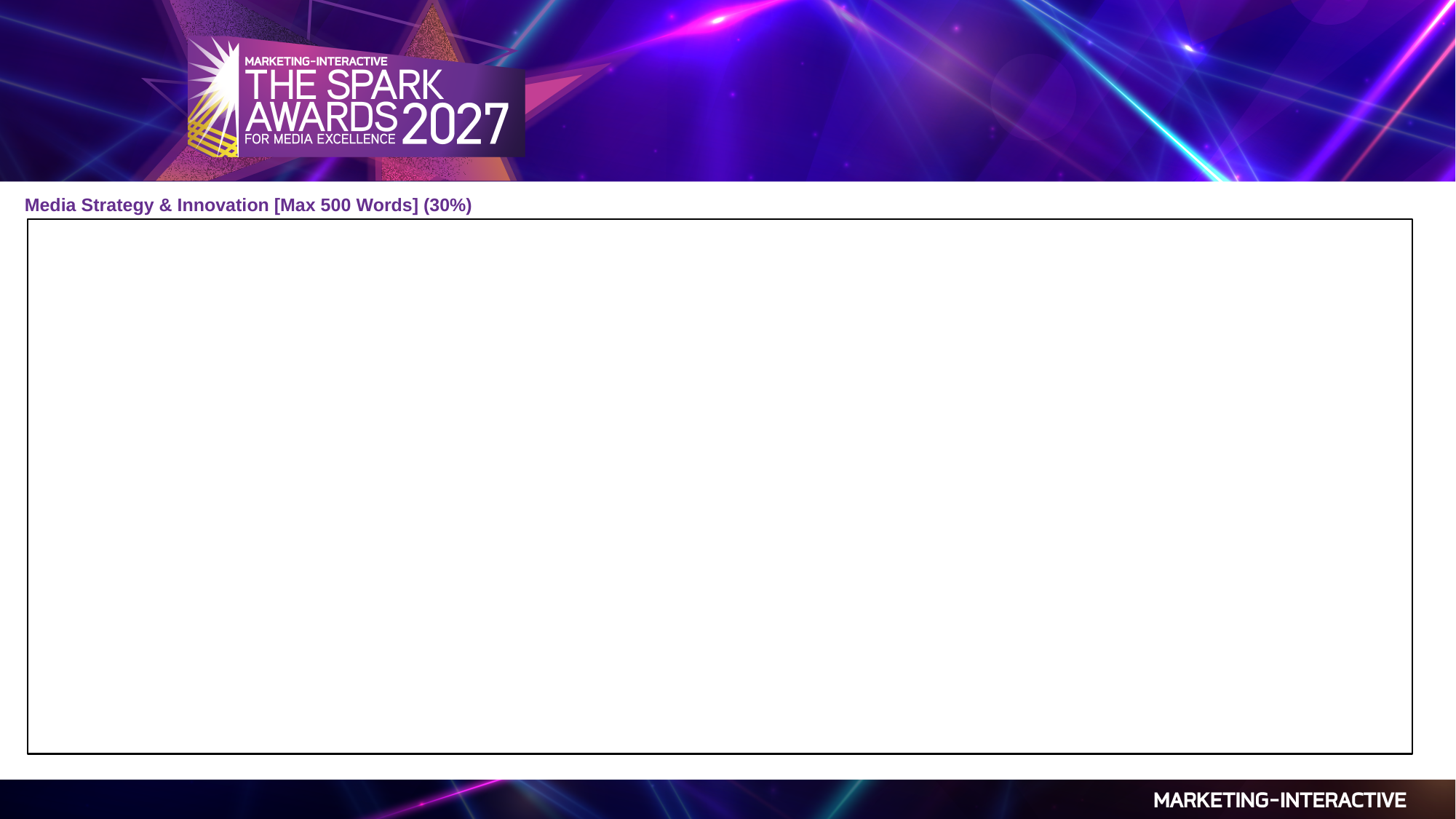

Media Strategy & Innovation [Max 500 Words] (30%)